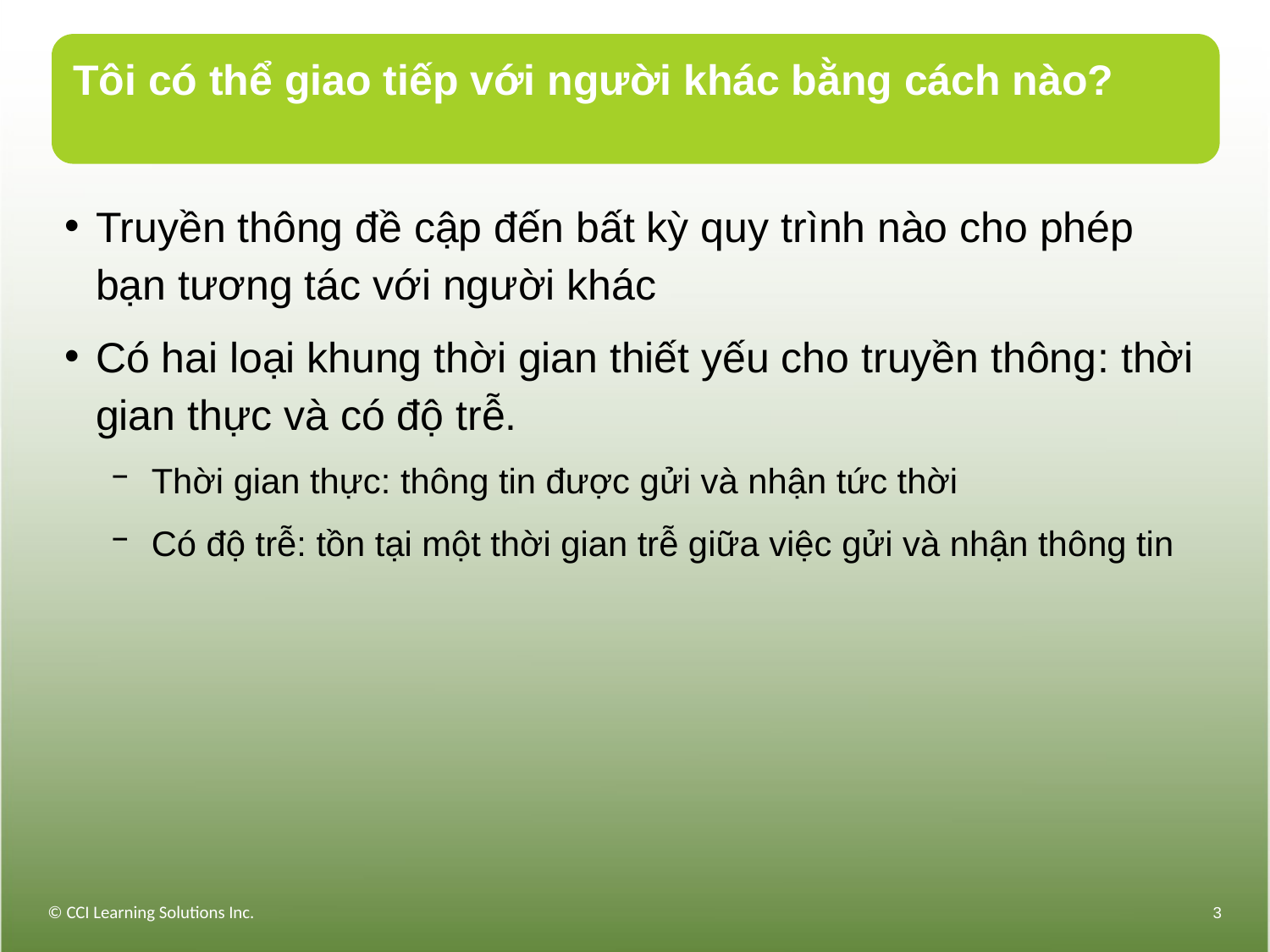

# Tôi có thể giao tiếp với người khác bằng cách nào?
Truyền thông đề cập đến bất kỳ quy trình nào cho phép bạn tương tác với người khác
Có hai loại khung thời gian thiết yếu cho truyền thông: thời gian thực và có độ trễ.
Thời gian thực: thông tin được gửi và nhận tức thời
Có độ trễ: tồn tại một thời gian trễ giữa việc gửi và nhận thông tin
© CCI Learning Solutions Inc.
3